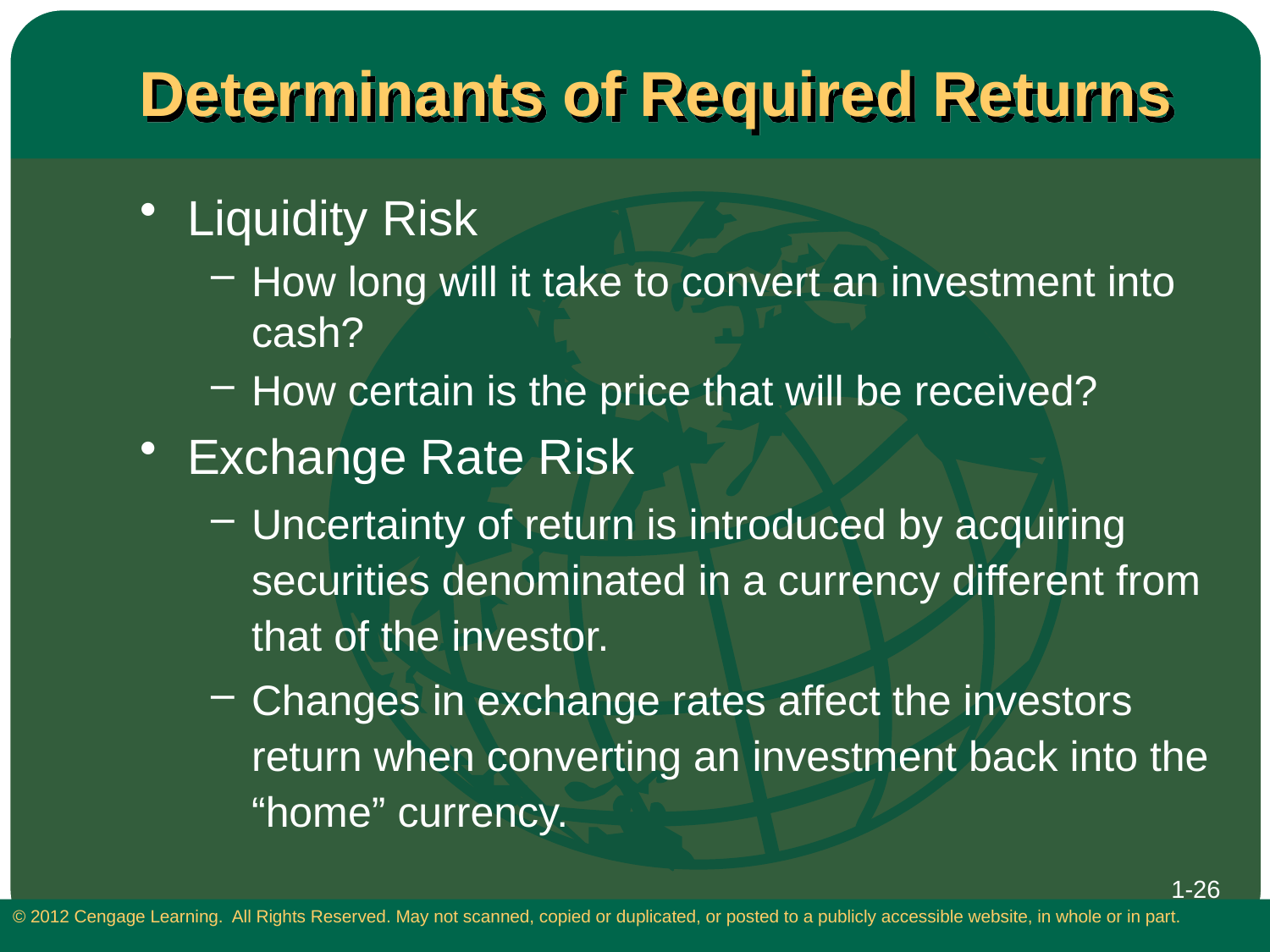

# Determinants of Required Returns
Liquidity Risk
How long will it take to convert an investment into cash?
How certain is the price that will be received?
Exchange Rate Risk
Uncertainty of return is introduced by acquiring securities denominated in a currency different from that of the investor.
Changes in exchange rates affect the investors return when converting an investment back into the “home” currency.
1-26
© 2012 Cengage Learning.  All Rights Reserved. May not scanned, copied or duplicated, or posted to a publicly accessible website, in whole or in part.